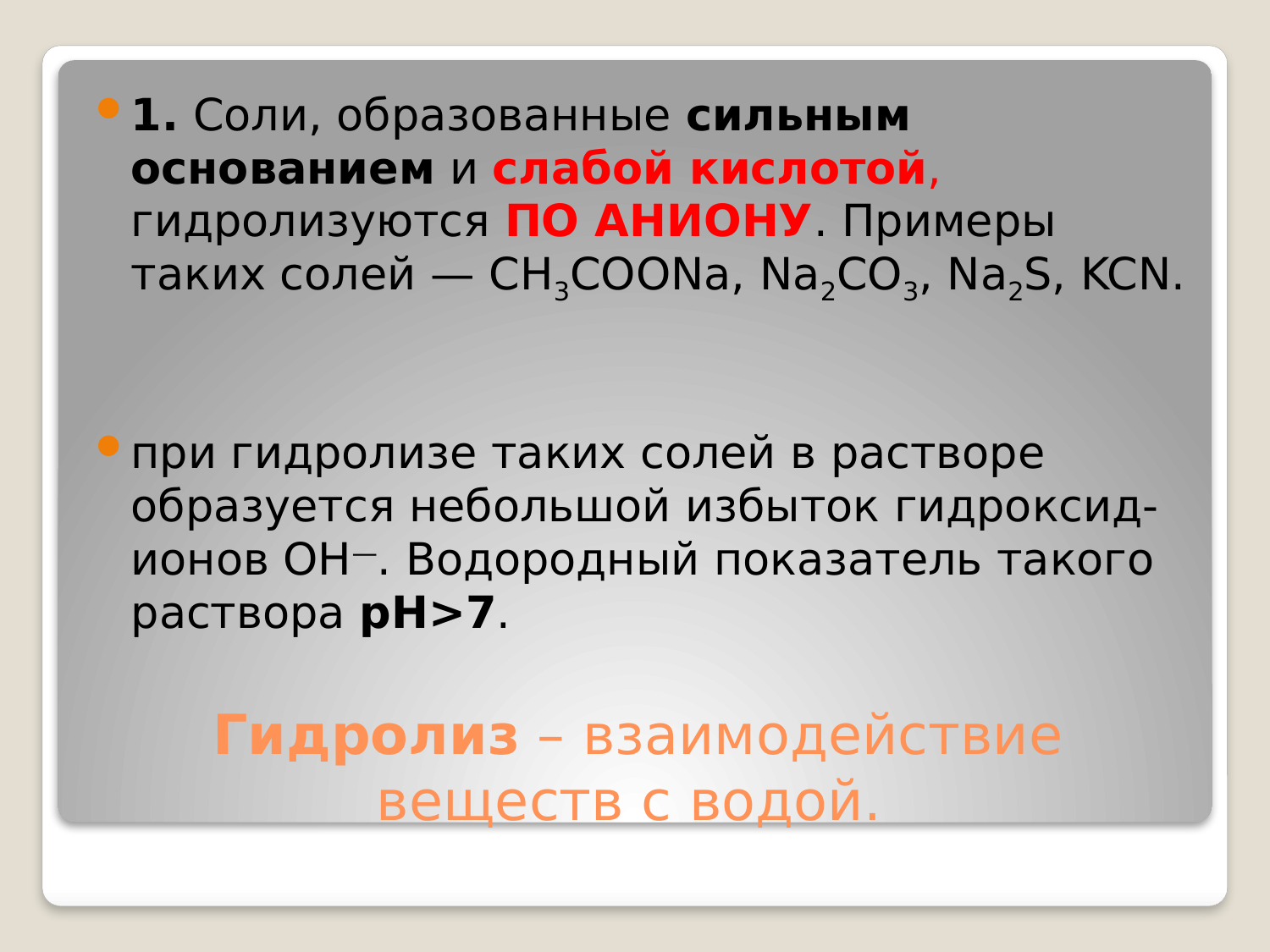

1. Соли, образованные сильным основанием и слабой кислотой, гидролизуются ПО АНИОНУ. Примеры таких солей — CH3COONa, Na2CO3, Na2S, KCN.

при гидролизе таких солей в растворе образуется небольшой избыток гидроксид-ионов OH—. Водородный показатель такого раствора рН>7.
# Гидролиз – взаимодействие веществ с водой.